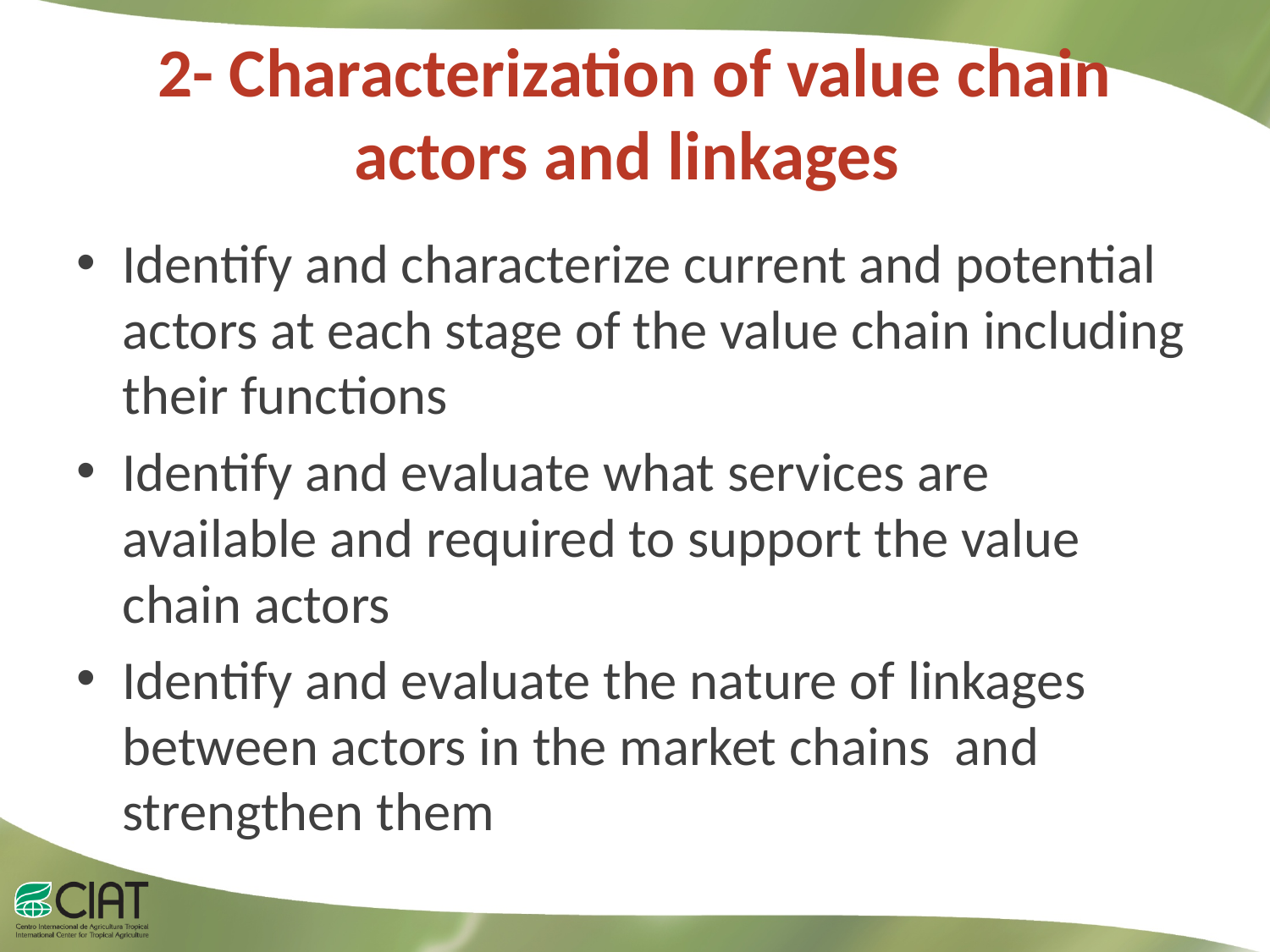

# 2- Characterization of value chain actors and linkages
Identify and characterize current and potential actors at each stage of the value chain including their functions
Identify and evaluate what services are available and required to support the value chain actors
Identify and evaluate the nature of linkages between actors in the market chains  and strengthen them